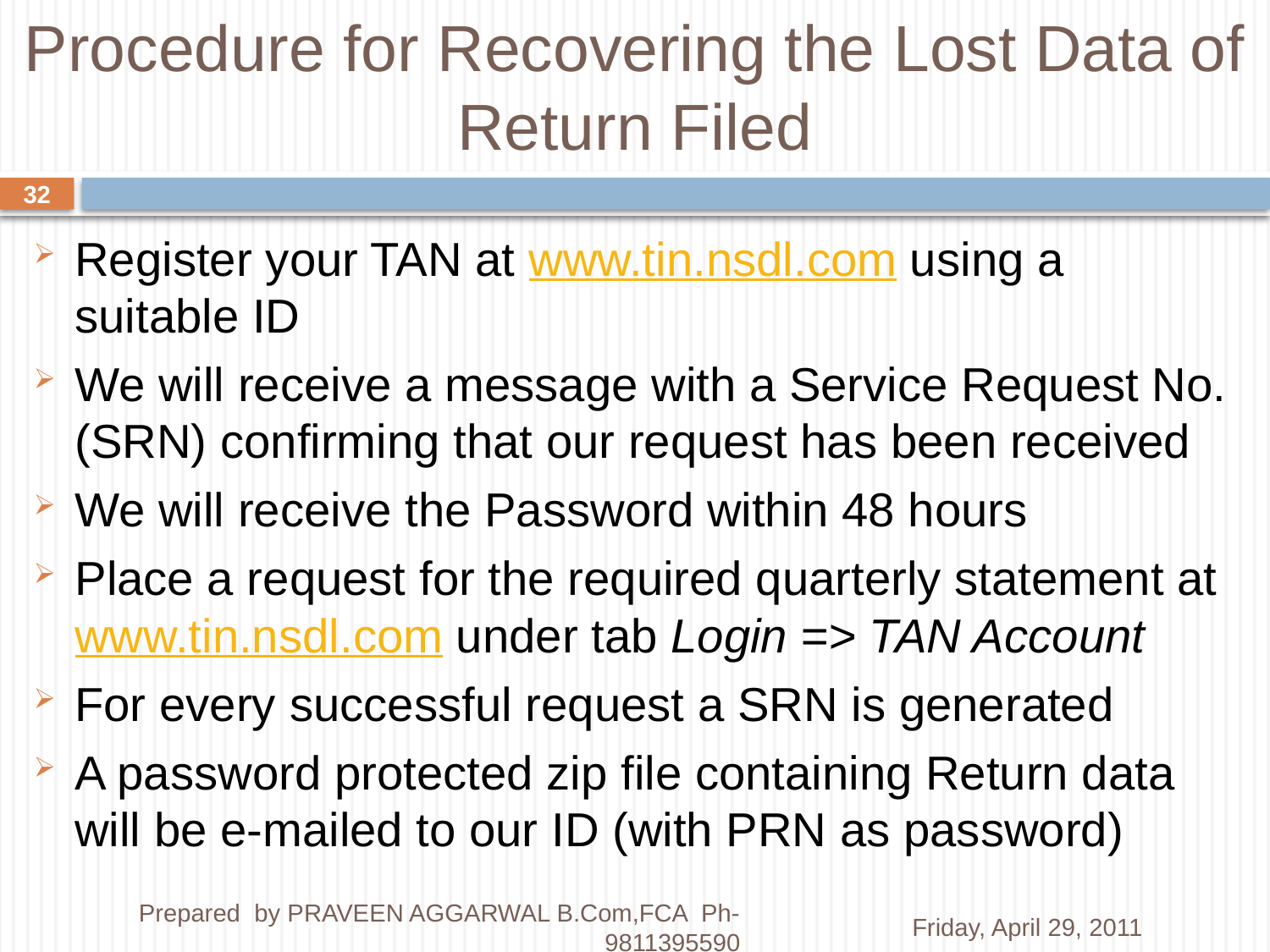

# Procedure for Recovering the Lost Data of Return Filed
32
Register your TAN at www.tin.nsdl.com using a suitable ID
We will receive a message with a Service Request No. (SRN) confirming that our request has been received
We will receive the Password within 48 hours
Place a request for the required quarterly statement at www.tin.nsdl.com under tab Login => TAN Account
For every successful request a SRN is generated
A password protected zip file containing Return data will be e-mailed to our ID (with PRN as password)

Prepared  by PRAVEEN AGGARWAL B.Com,FCA  Ph-9811395590
Friday, April 29, 2011